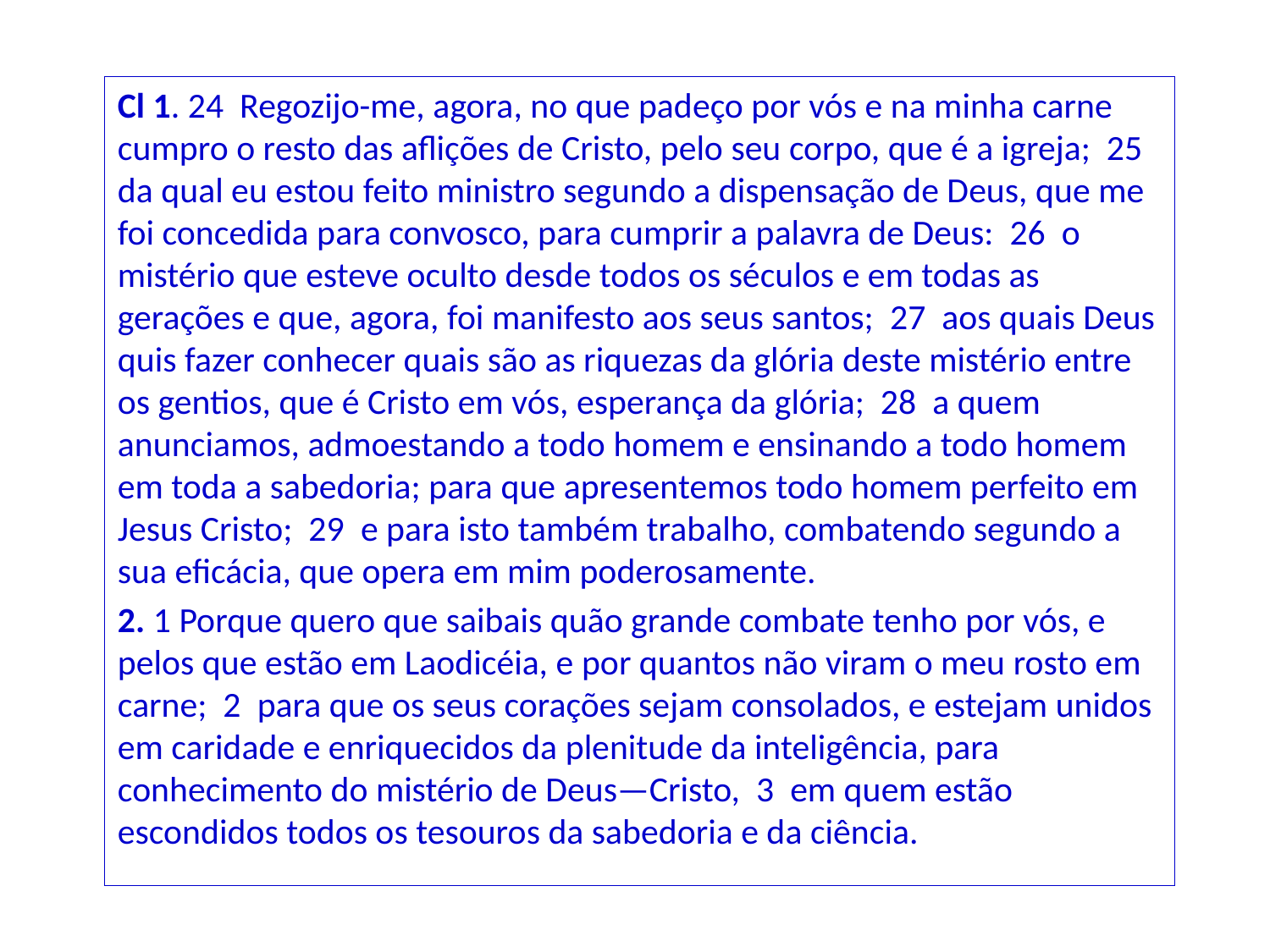

Cl 1. 24  Regozijo-me, agora, no que padeço por vós e na minha carne cumpro o resto das aflições de Cristo, pelo seu corpo, que é a igreja;  25  da qual eu estou feito ministro segundo a dispensação de Deus, que me foi concedida para convosco, para cumprir a palavra de Deus:  26  o mistério que esteve oculto desde todos os séculos e em todas as gerações e que, agora, foi manifesto aos seus santos;  27  aos quais Deus quis fazer conhecer quais são as riquezas da glória deste mistério entre os gentios, que é Cristo em vós, esperança da glória;  28  a quem anunciamos, admoestando a todo homem e ensinando a todo homem em toda a sabedoria; para que apresentemos todo homem perfeito em Jesus Cristo;  29  e para isto também trabalho, combatendo segundo a sua eficácia, que opera em mim poderosamente.
2. 1 Porque quero que saibais quão grande combate tenho por vós, e pelos que estão em Laodicéia, e por quantos não viram o meu rosto em carne;  2  para que os seus corações sejam consolados, e estejam unidos em caridade e enriquecidos da plenitude da inteligência, para conhecimento do mistério de Deus—Cristo,  3  em quem estão escondidos todos os tesouros da sabedoria e da ciência.